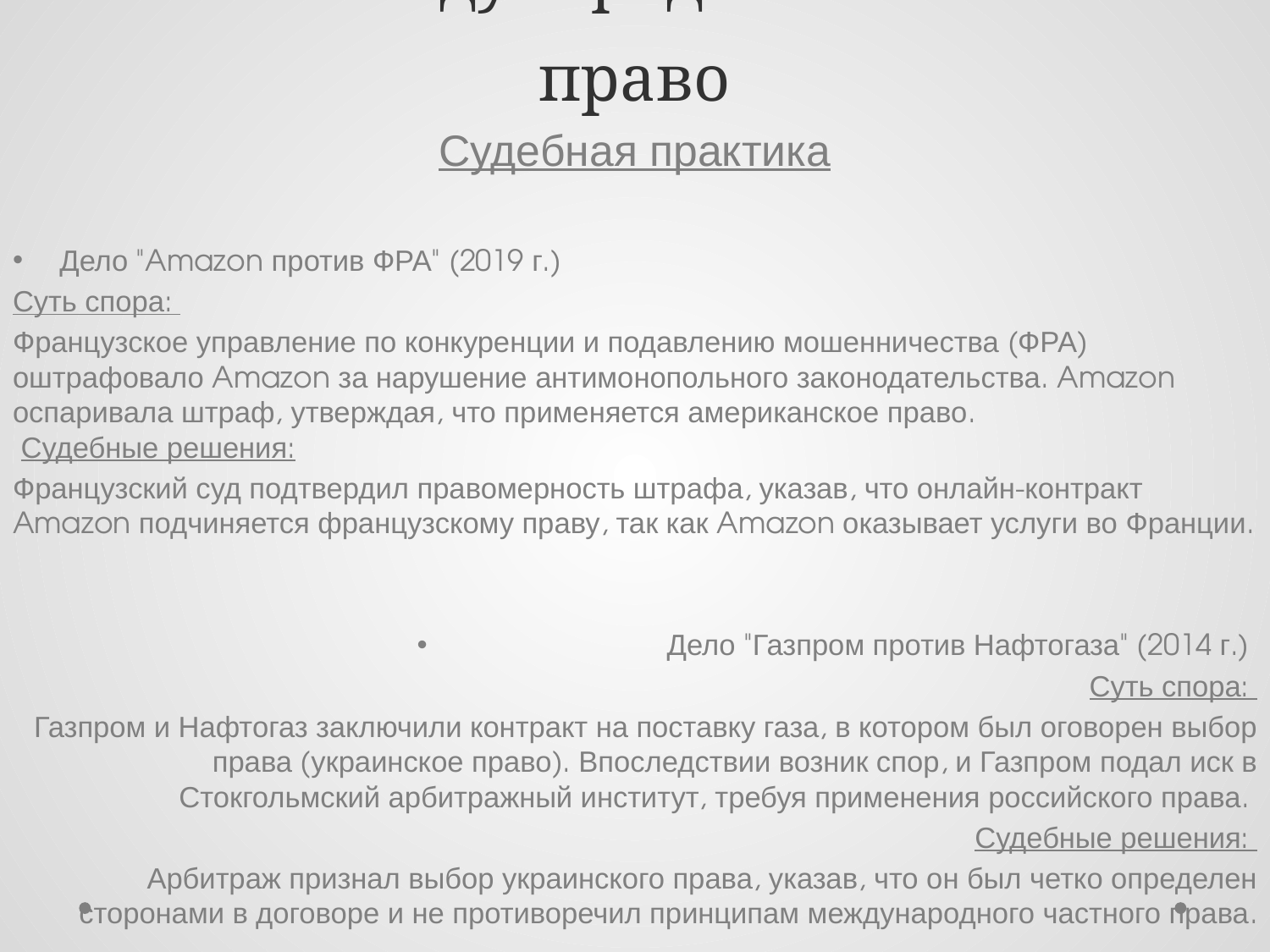

# 71.  Международное частное право
Судебная практика

Дело "Amazon против ФРА" (2019 г.)
Суть спора:
Французское управление по конкуренции и подавлению мошенничества (ФРА) оштрафовало Amazon за нарушение антимонопольного законодательства. Amazon оспаривала штраф, утверждая, что применяется американское право.
 Судебные решения:
Французский суд подтвердил правомерность штрафа, указав, что онлайн-контракт Amazon подчиняется французскому праву, так как Amazon оказывает услуги во Франции.

Дело "Газпром против Нафтогаза" (2014 г.)
Суть спора:
Газпром и Нафтогаз заключили контракт на поставку газа, в котором был оговорен выбор права (украинское право). Впоследствии возник спор, и Газпром подал иск в Стокгольмский арбитражный институт, требуя применения российского права.
Судебные решения:
Арбитраж признал выбор украинского права, указав, что он был четко определен сторонами в договоре и не противоречил принципам международного частного права.